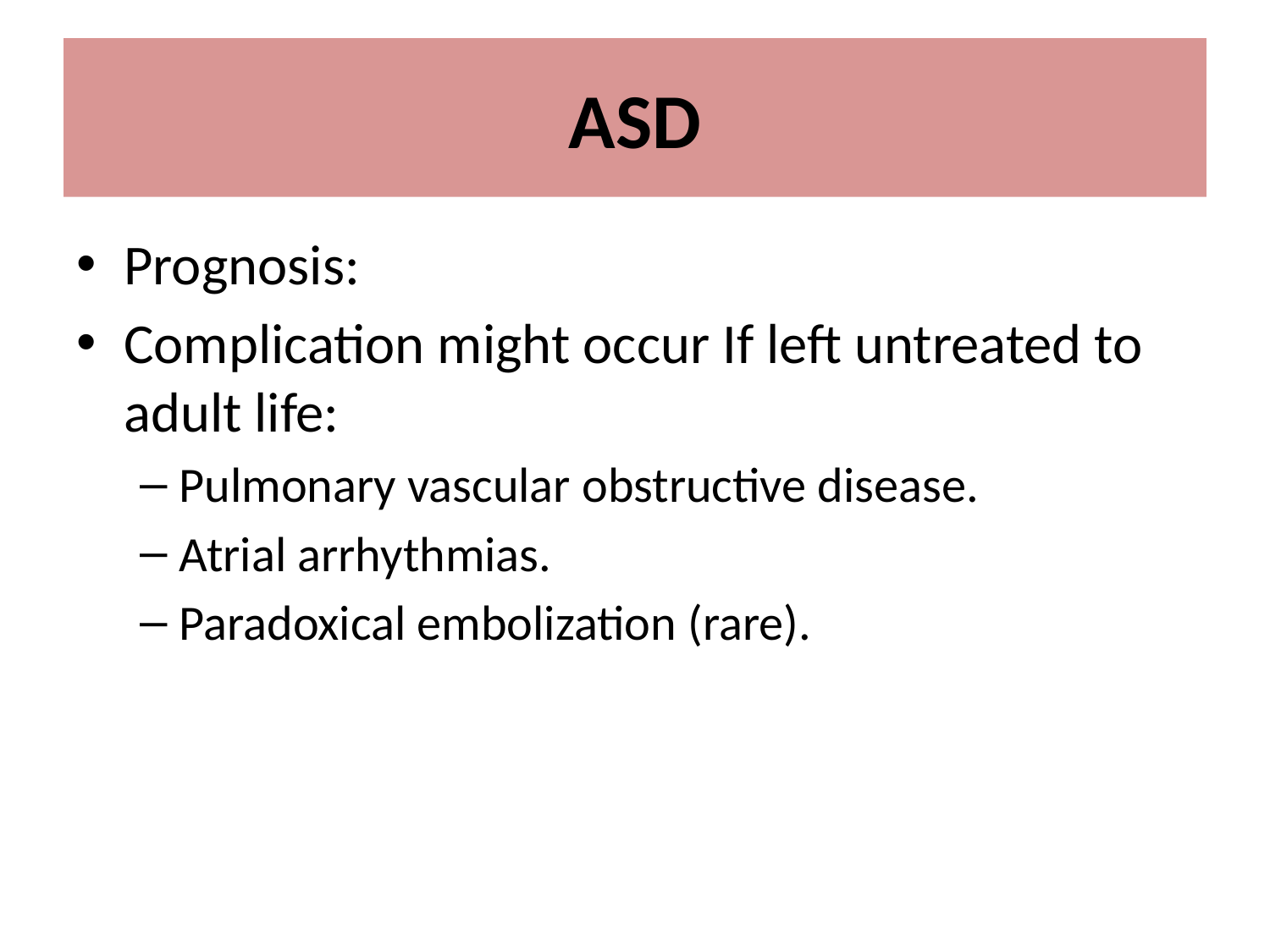

# ASD
Prognosis:
Complication might occur If left untreated to adult life:
Pulmonary vascular obstructive disease.
Atrial arrhythmias.
Paradoxical embolization (rare).